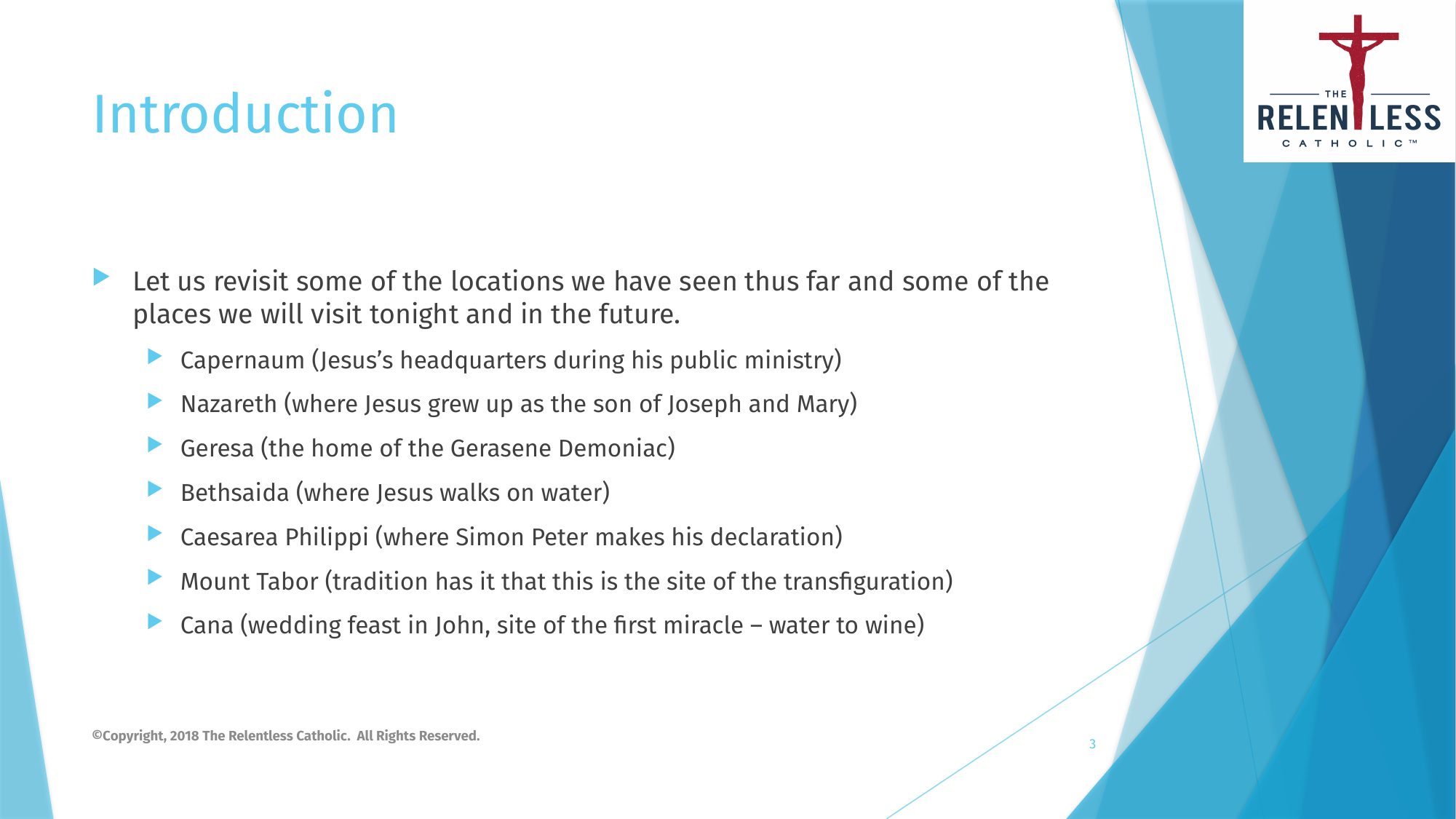

# Introduction
Let us revisit some of the locations we have seen thus far and some of the places we will visit tonight and in the future.
Capernaum (Jesus’s headquarters during his public ministry)
Nazareth (where Jesus grew up as the son of Joseph and Mary)
Geresa (the home of the Gerasene Demoniac)
Bethsaida (where Jesus walks on water)
Caesarea Philippi (where Simon Peter makes his declaration)
Mount Tabor (tradition has it that this is the site of the transfiguration)
Cana (wedding feast in John, site of the first miracle – water to wine)

©Copyright, 2018 The Relentless Catholic.  All Rights Reserved.

3